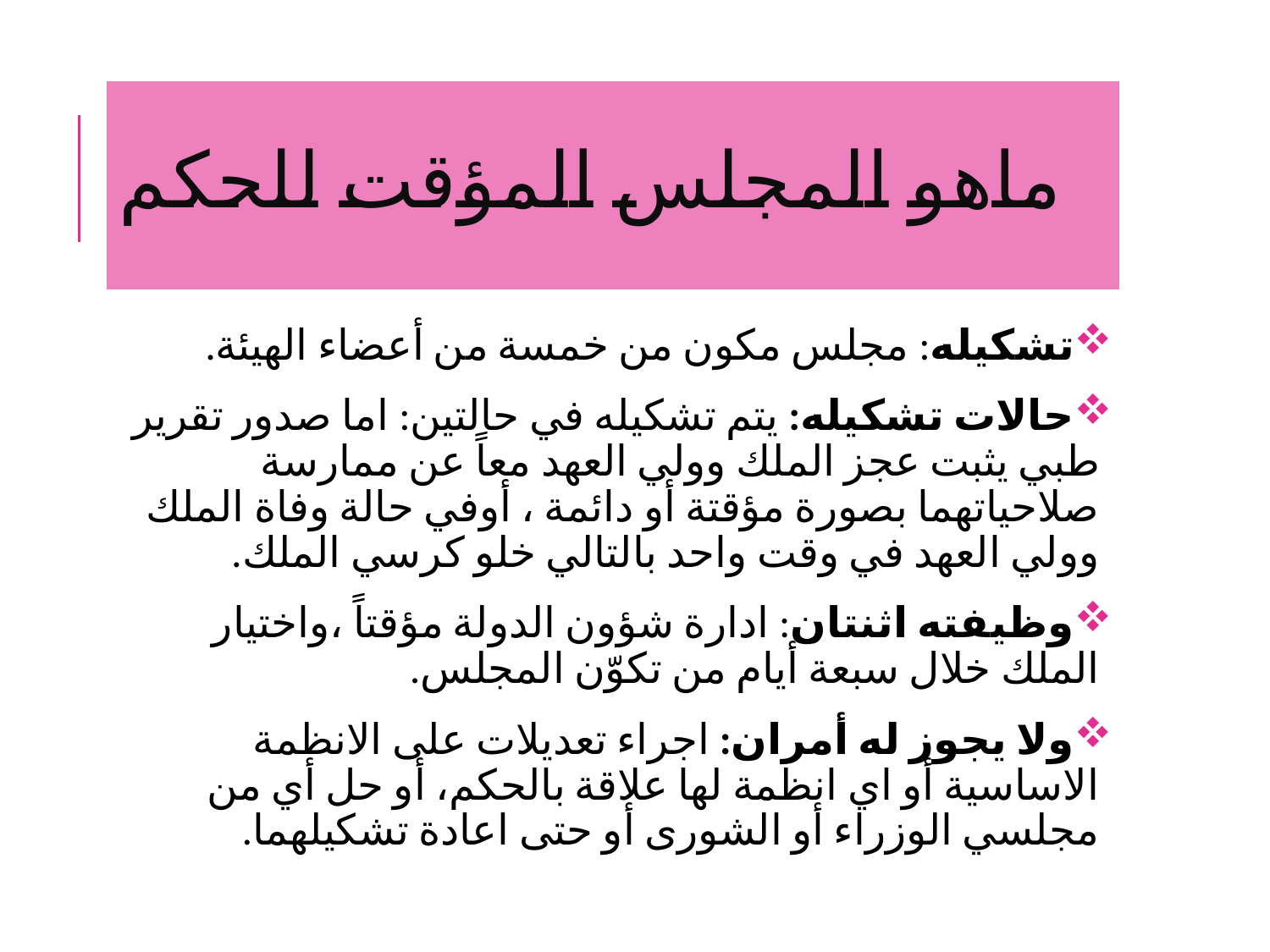

# ماهو المجلس المؤقت للحكم
تشكيله: مجلس مكون من خمسة من أعضاء الهيئة.
حالات تشكيله: يتم تشكيله في حالتين: اما صدور تقرير طبي يثبت عجز الملك وولي العهد معاً عن ممارسة صلاحياتهما بصورة مؤقتة أو دائمة ، أوفي حالة وفاة الملك وولي العهد في وقت واحد بالتالي خلو كرسي الملك.
وظيفته اثنتان: ادارة شؤون الدولة مؤقتاً ،واختيار الملك خلال سبعة أيام من تكوّن المجلس.
ولا يجوز له أمران: اجراء تعديلات على الانظمة الاساسية أو اي انظمة لها علاقة بالحكم، أو حل أي من مجلسي الوزراء أو الشورى أو حتى اعادة تشكيلهما.